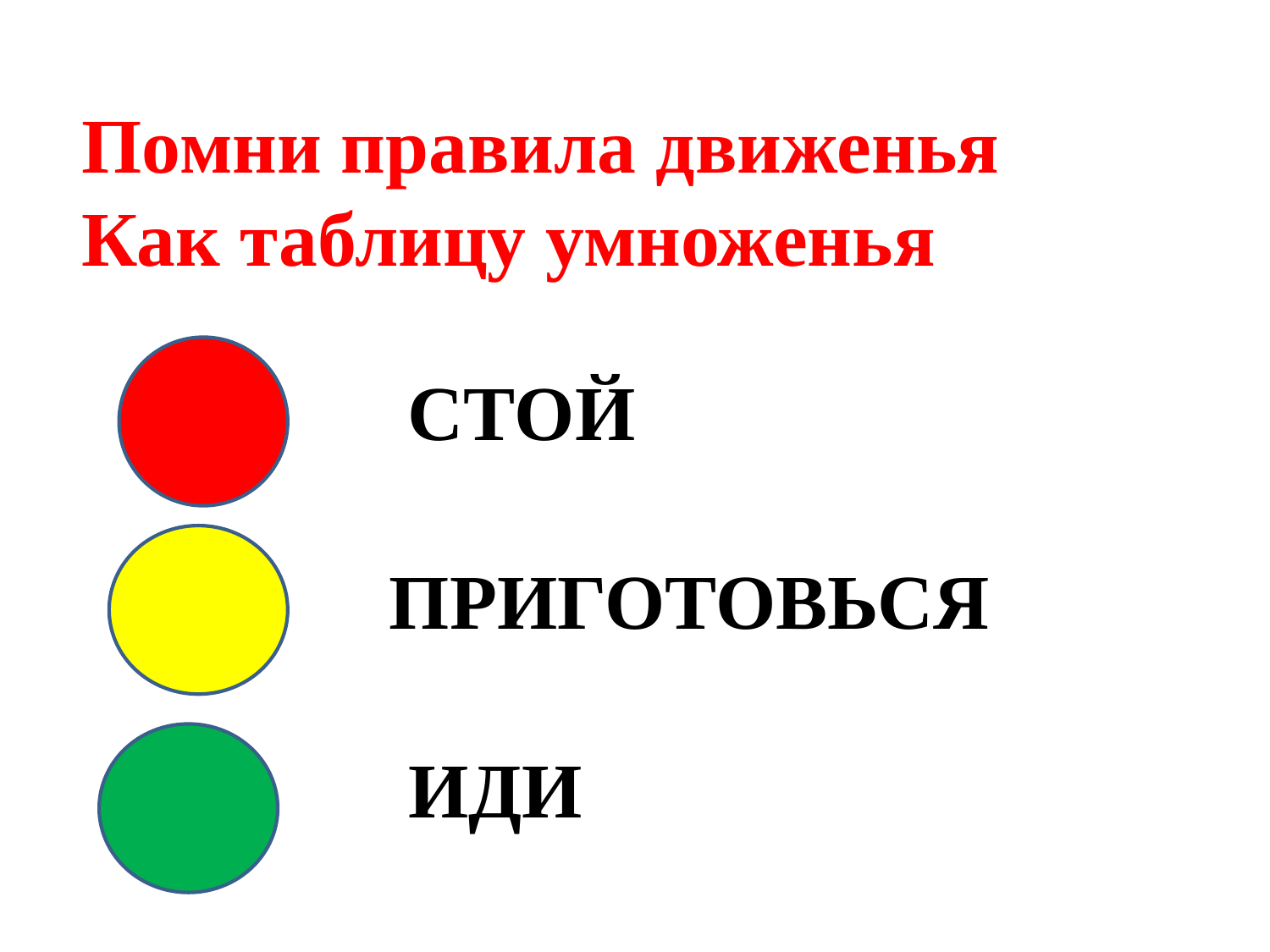

#
Помни правила движенья
Как таблицу умноженья

    СТОЙ

ПРИГОТОВЬСЯ

  ИДИ